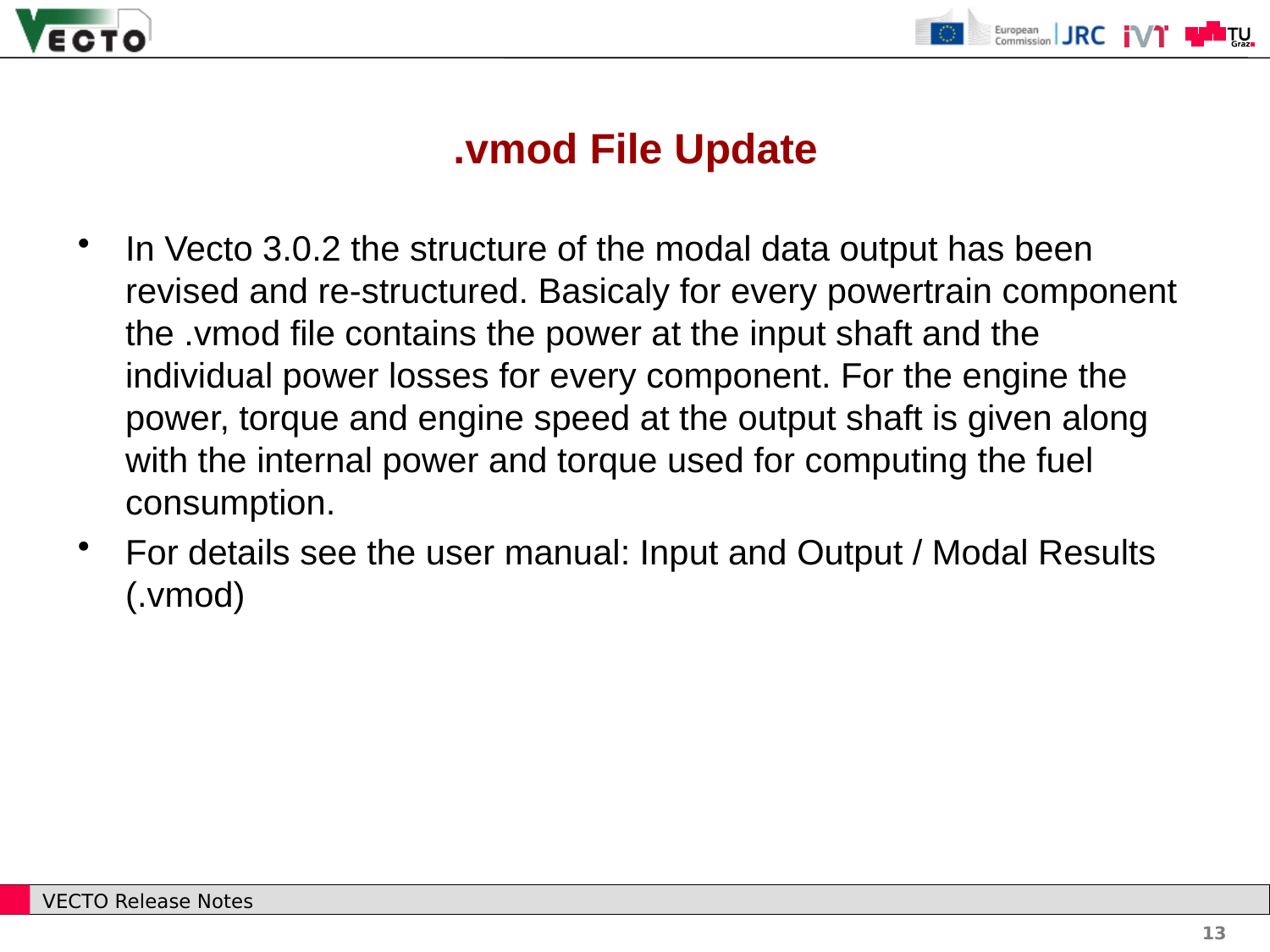

# .vmod File Update
In Vecto 3.0.2 the structure of the modal data output has been revised and re-structured. Basicaly for every powertrain component the .vmod file contains the power at the input shaft and the individual power losses for every component. For the engine the power, torque and engine speed at the output shaft is given along with the internal power and torque used for computing the fuel consumption.
For details see the user manual: Input and Output / Modal Results (.vmod)